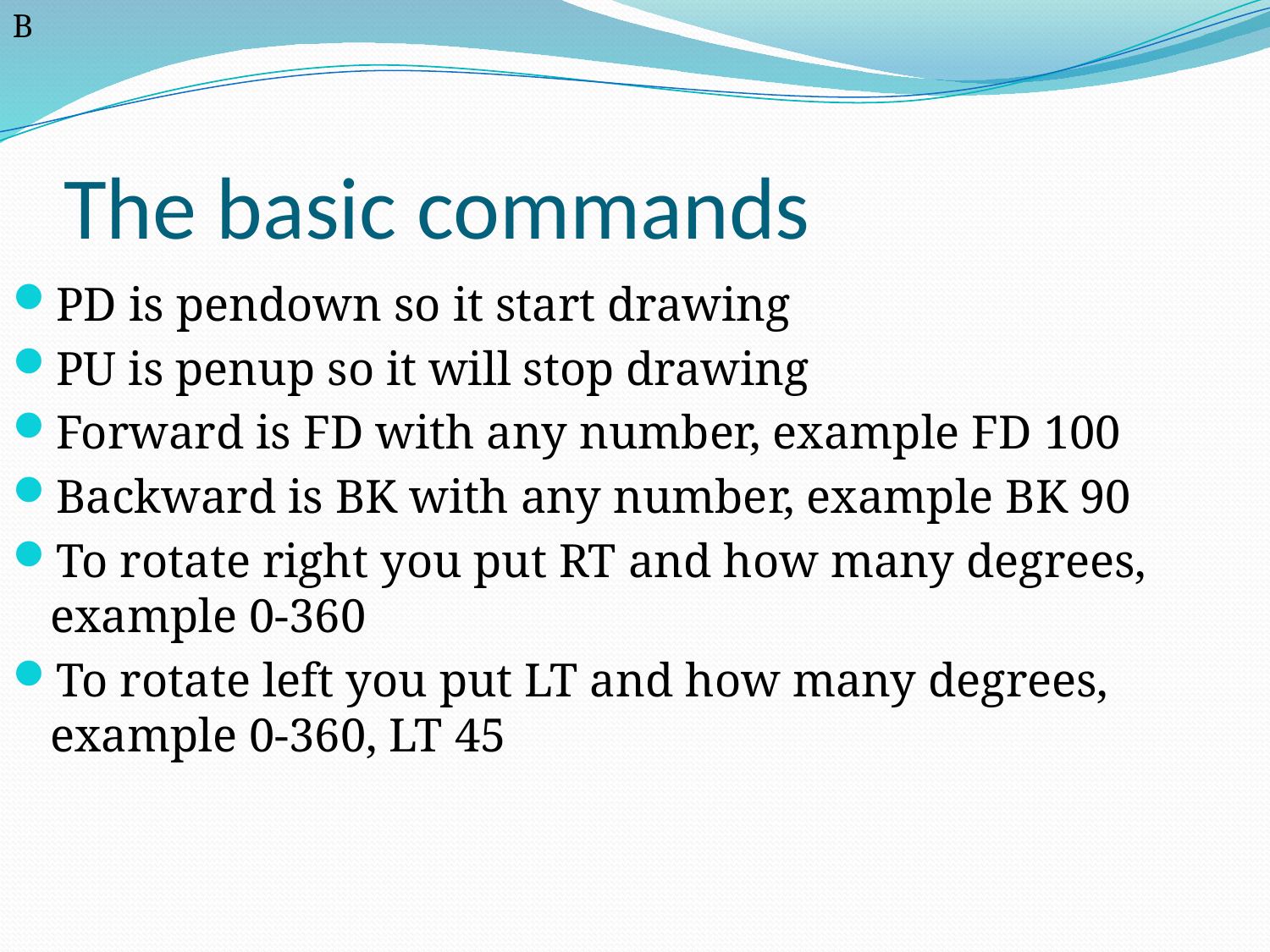

B
# The basic commands
PD is pendown so it start drawing
PU is penup so it will stop drawing
Forward is FD with any number, example FD 100
Backward is BK with any number, example BK 90
To rotate right you put RT and how many degrees, example 0-360
To rotate left you put LT and how many degrees, example 0-360, LT 45